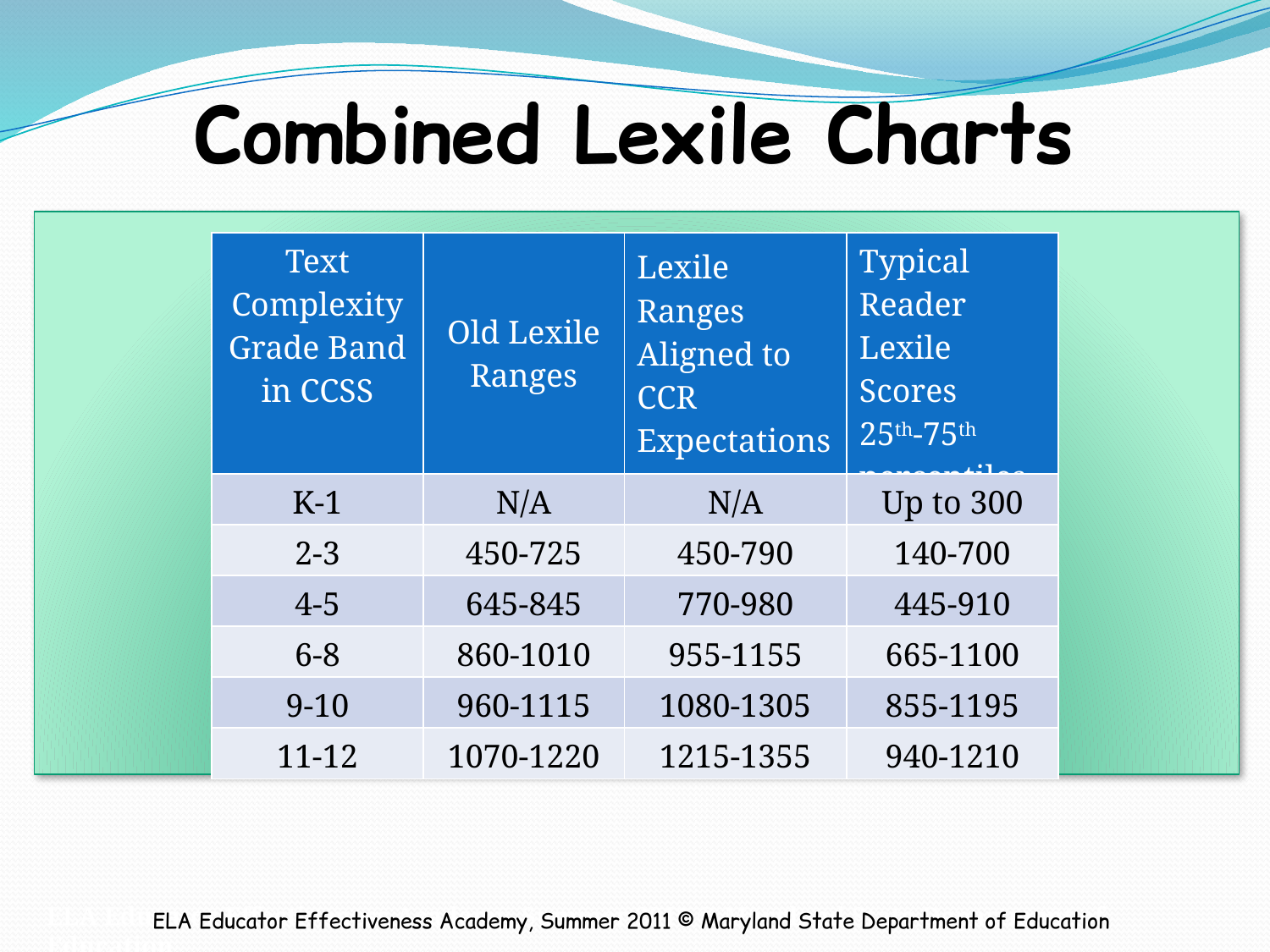

# Combined Lexile Charts

| Text Complexity Grade Band in CCSS | Old Lexile Ranges | Lexile Ranges Aligned to CCR Expectations | Typical Reader Lexile Scores 25th-75th percentiles |
| --- | --- | --- | --- |
| K-1 | N/A | N/A | Up to 300 |
| 2-3 | 450-725 | 450-790 | 140-700 |
| 4-5 | 645-845 | 770-980 | 445-910 |
| 6-8 | 860-1010 | 955-1155 | 665-1100 |
| 9-10 | 960-1115 | 1080-1305 | 855-1195 |
| 11-12 | 1070-1220 | 1215-1355 | 940-1210 |
ELA Educator Effectiveness Academy, Summer 2011 © Maryland State Department of Education
ELA Educator Effectiveness Academy, Summer 2011 © Maryland State Department of Education